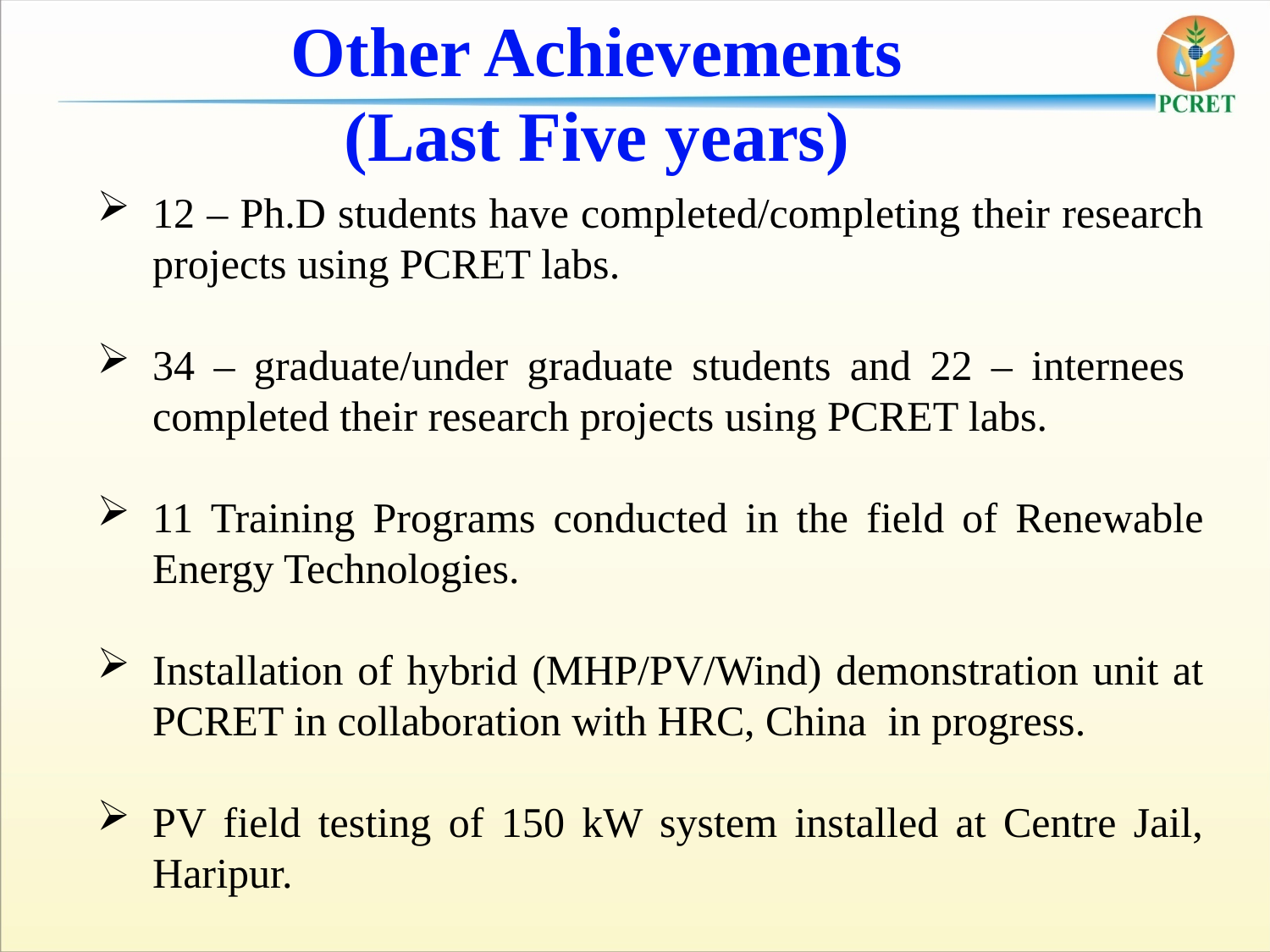

Other Achievements
(Last Five years)
12 – Ph.D students have completed/completing their research projects using PCRET labs.

34 – graduate/under graduate students and 22 – internees  completed their research projects using PCRET labs.

11 Training Programs conducted in the field of Renewable Energy Technologies.

Installation of hybrid (MHP/PV/Wind) demonstration unit at PCRET in collaboration with HRC, China  in progress.

PV field testing of 150 kW system installed at Centre Jail, Haripur.